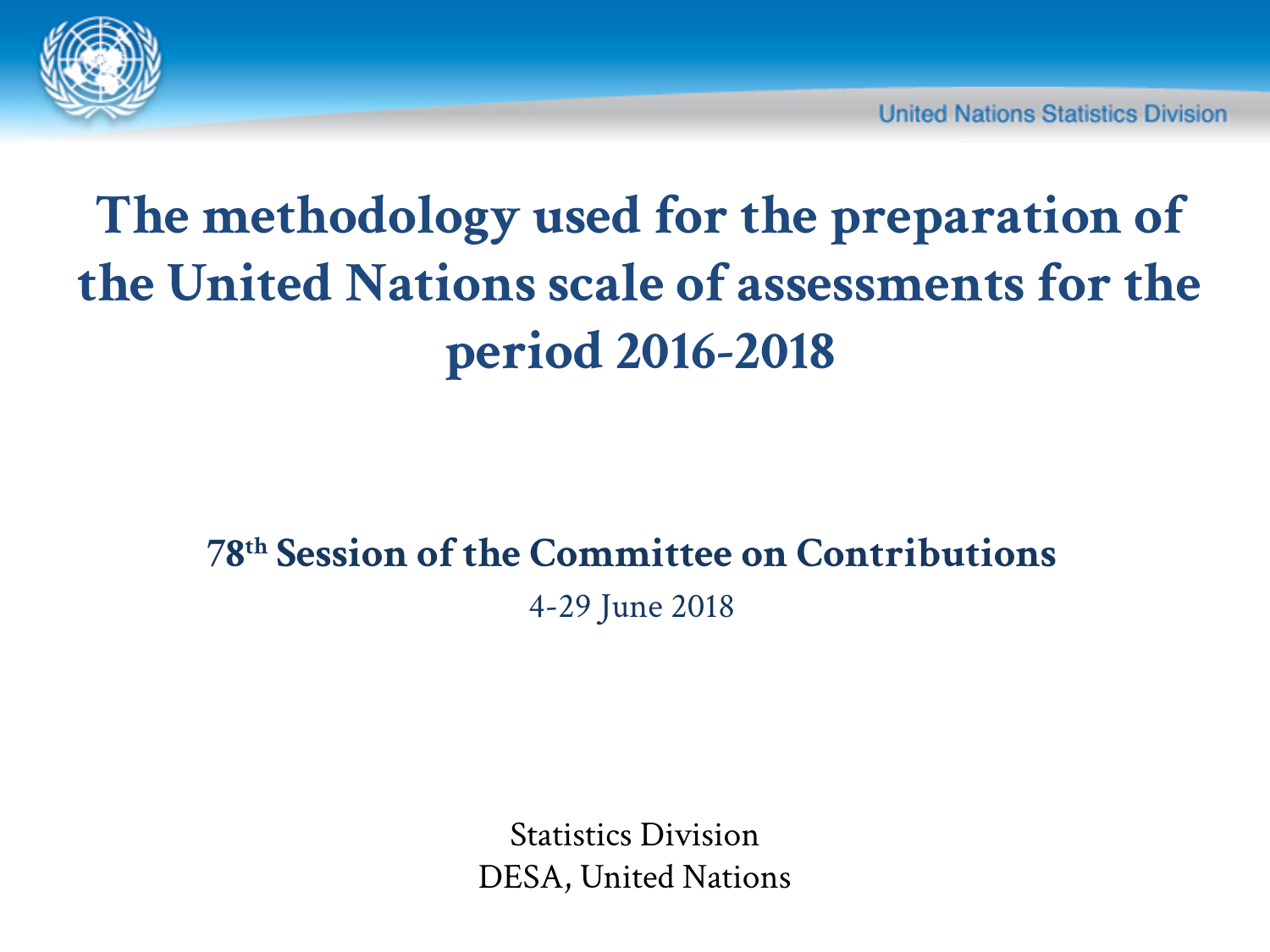

The methodology used for the preparation of the United Nations scale of assessments for the period 2016-2018
# 78th Session of the Committee on Contributions 4-29 June 2018
Statistics Division
DESA, United Nations